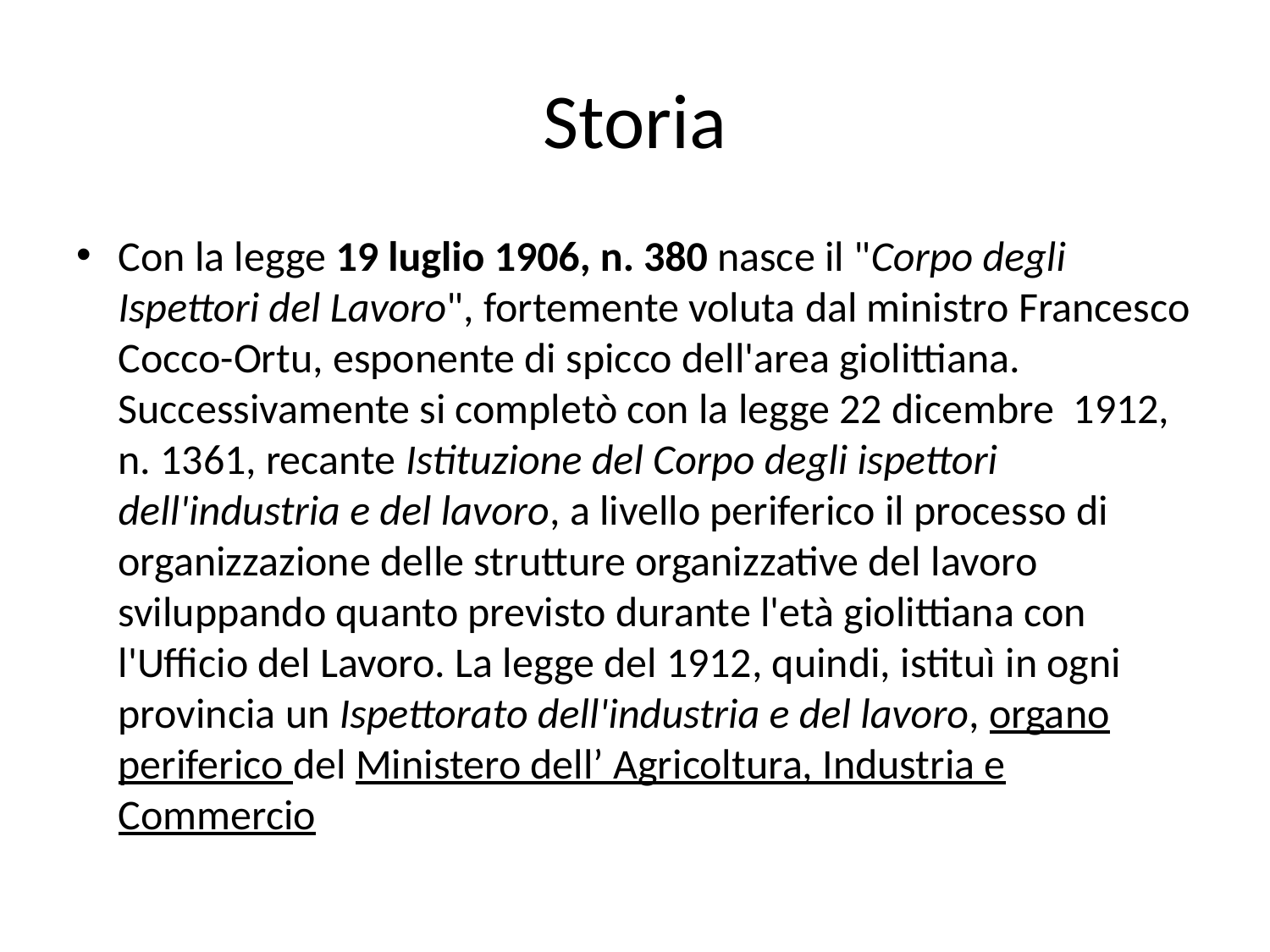

# Storia
Con la legge 19 luglio 1906, n. 380 nasce il "Corpo degli Ispettori del Lavoro", fortemente voluta dal ministro Francesco Cocco-Ortu, esponente di spicco dell'area giolittiana. Successivamente si completò con la legge 22 dicembre  1912, n. 1361, recante Istituzione del Corpo degli ispettori dell'industria e del lavoro, a livello periferico il processo di organizzazione delle strutture organizzative del lavoro sviluppando quanto previsto durante l'età giolittiana con l'Ufficio del Lavoro. La legge del 1912, quindi, istituì in ogni provincia un Ispettorato dell'industria e del lavoro, organo periferico del Ministero dell’ Agricoltura, Industria e Commercio